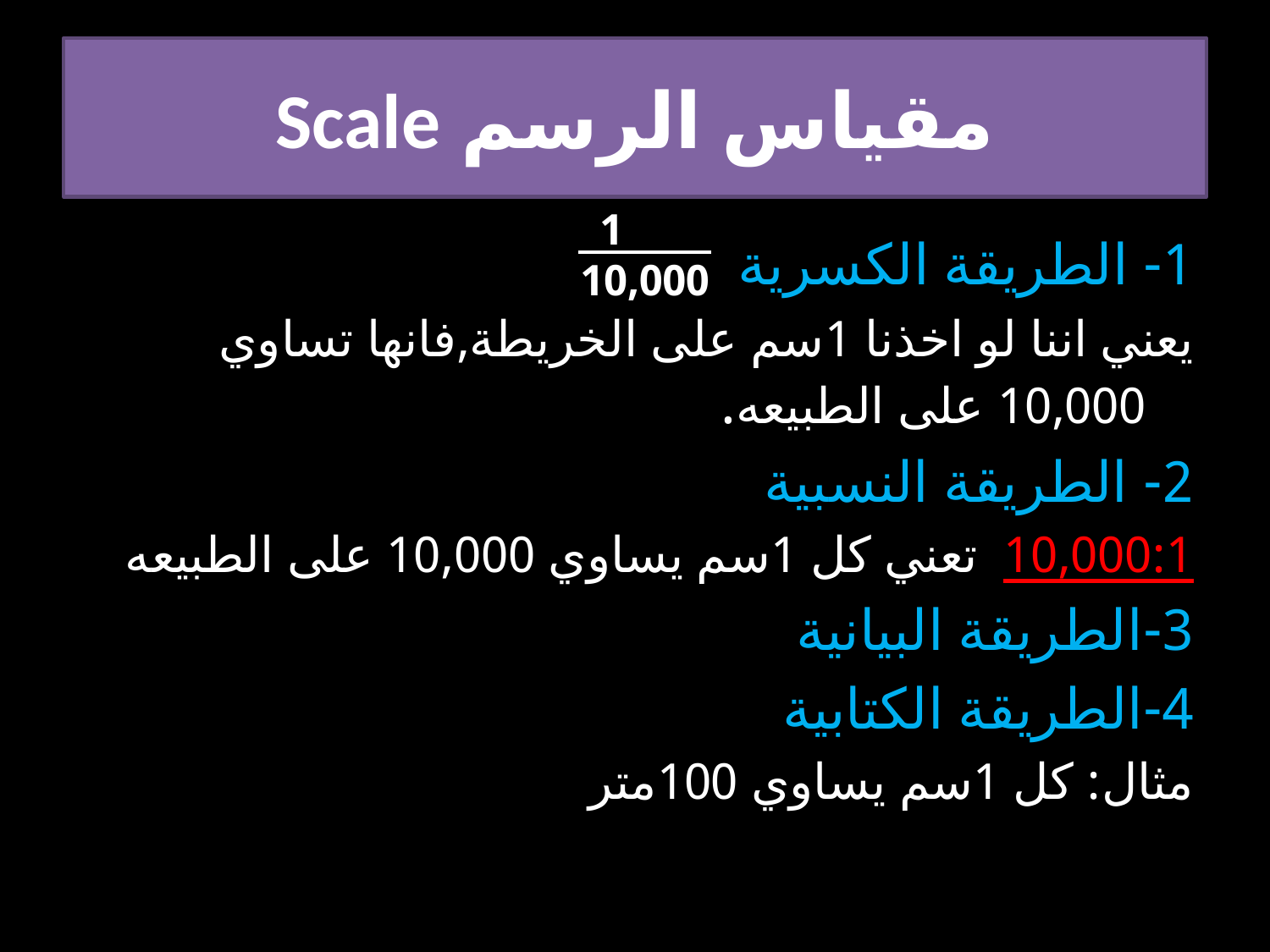

# مقياس الرسم Scale
        1
10,000
1- الطريقة الكسرية
يعني اننا لو اخذنا 1سم على الخريطة,فانها تساوي 10,000 على الطبيعه.
2- الطريقة النسبية
10,000:1  تعني كل 1سم يساوي 10,000 على الطبيعه
3-الطريقة البيانية
4-الطريقة الكتابية
مثال: كل 1سم يساوي 100متر